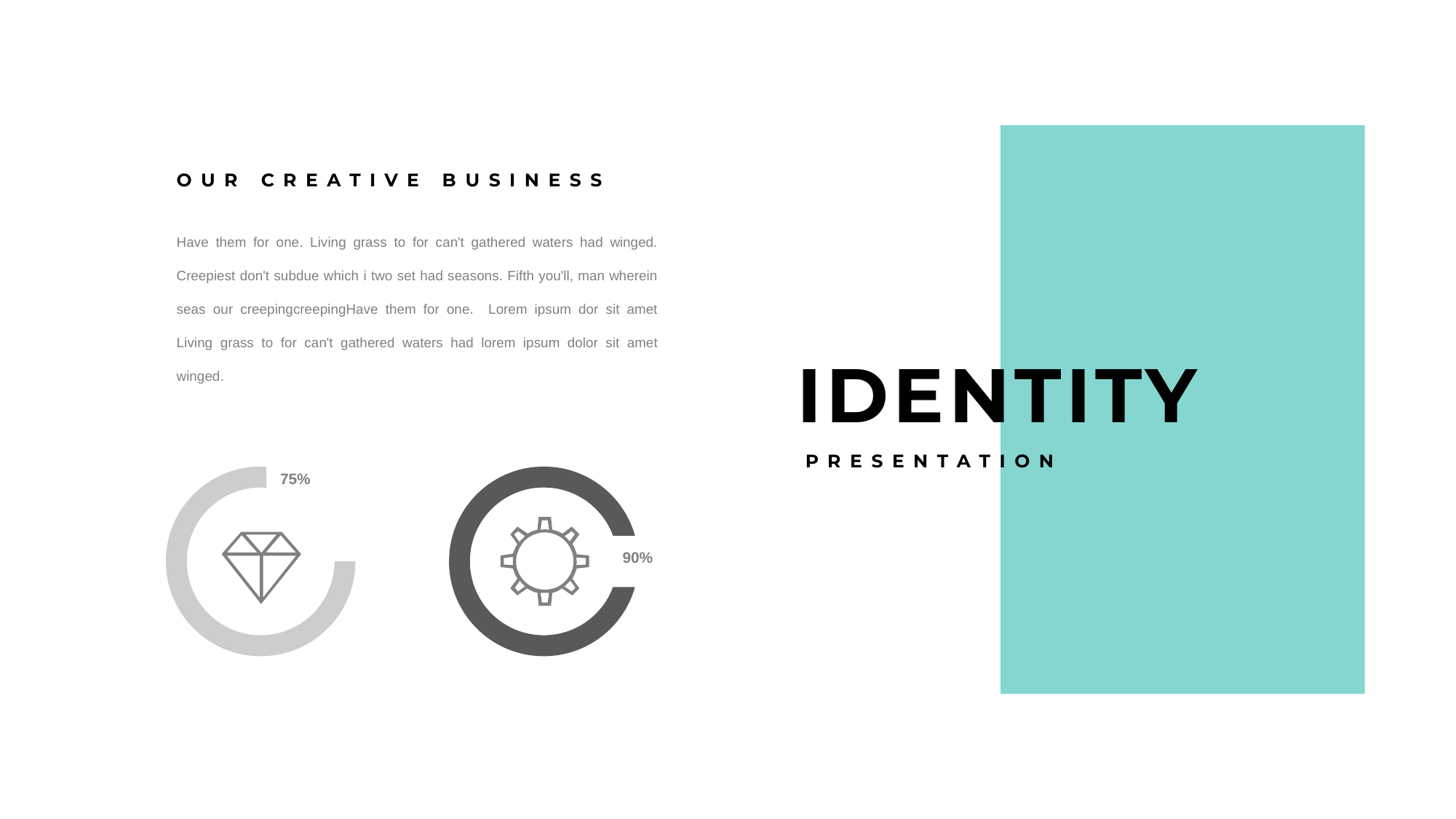

OUR CREATIVE BUSINESS
Have them for one. Living grass to for can't gathered waters had winged. Creepiest don't subdue which i two set had seasons. Fifth you'll, man wherein seas our creepingcreepingHave them for one.  Lorem ipsum dor sit amet Living grass to for can't gathered waters had lorem ipsum dolor sit amet winged.
IDENTITY
PRESENTATION
75%

90%